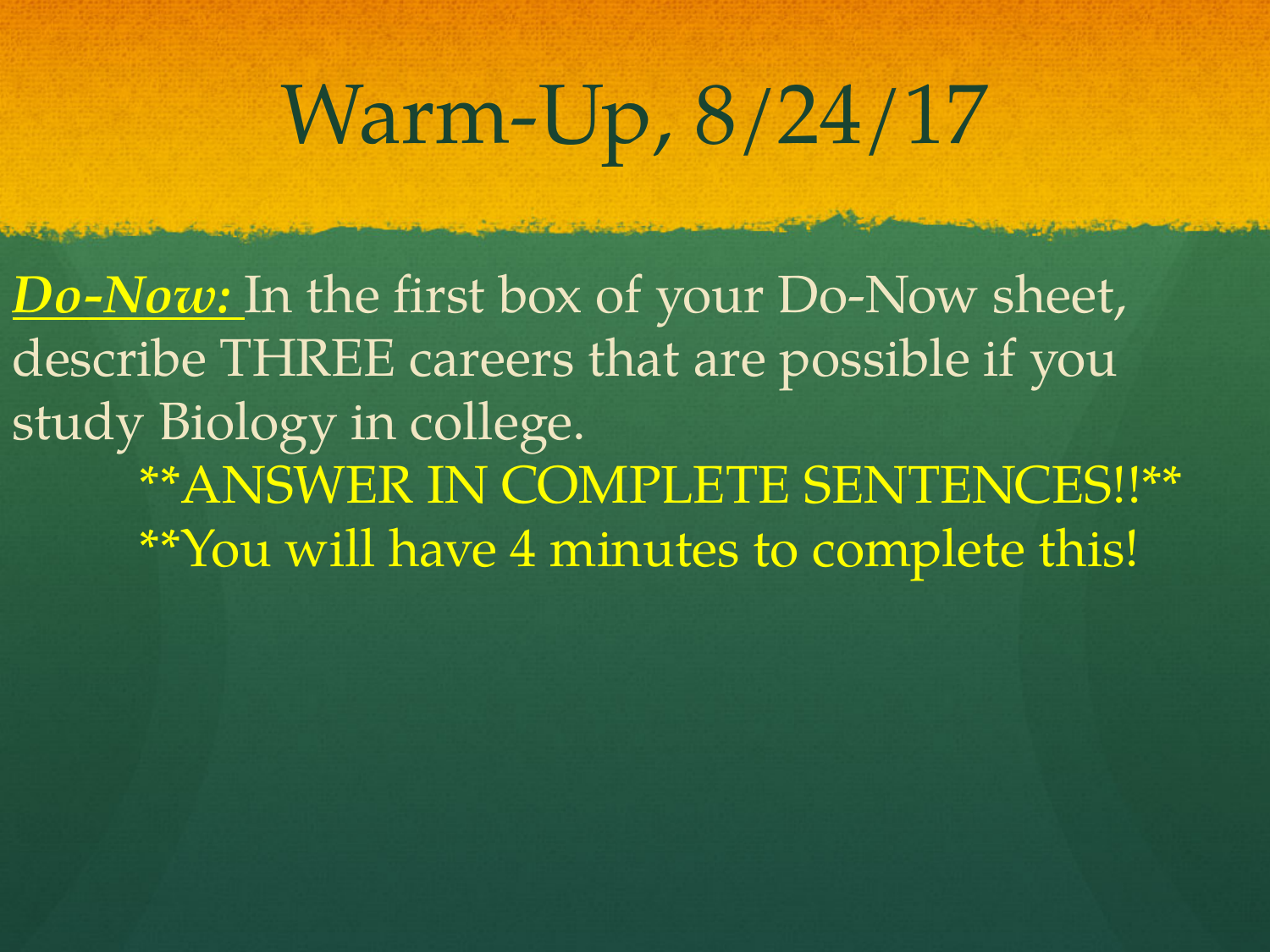

# Warm-Up, 8/24/17
Do-Now: In the first box of your Do-Now sheet, describe THREE careers that are possible if you study Biology in college.
	**ANSWER IN COMPLETE SENTENCES!!**
	**You will have 4 minutes to complete this!